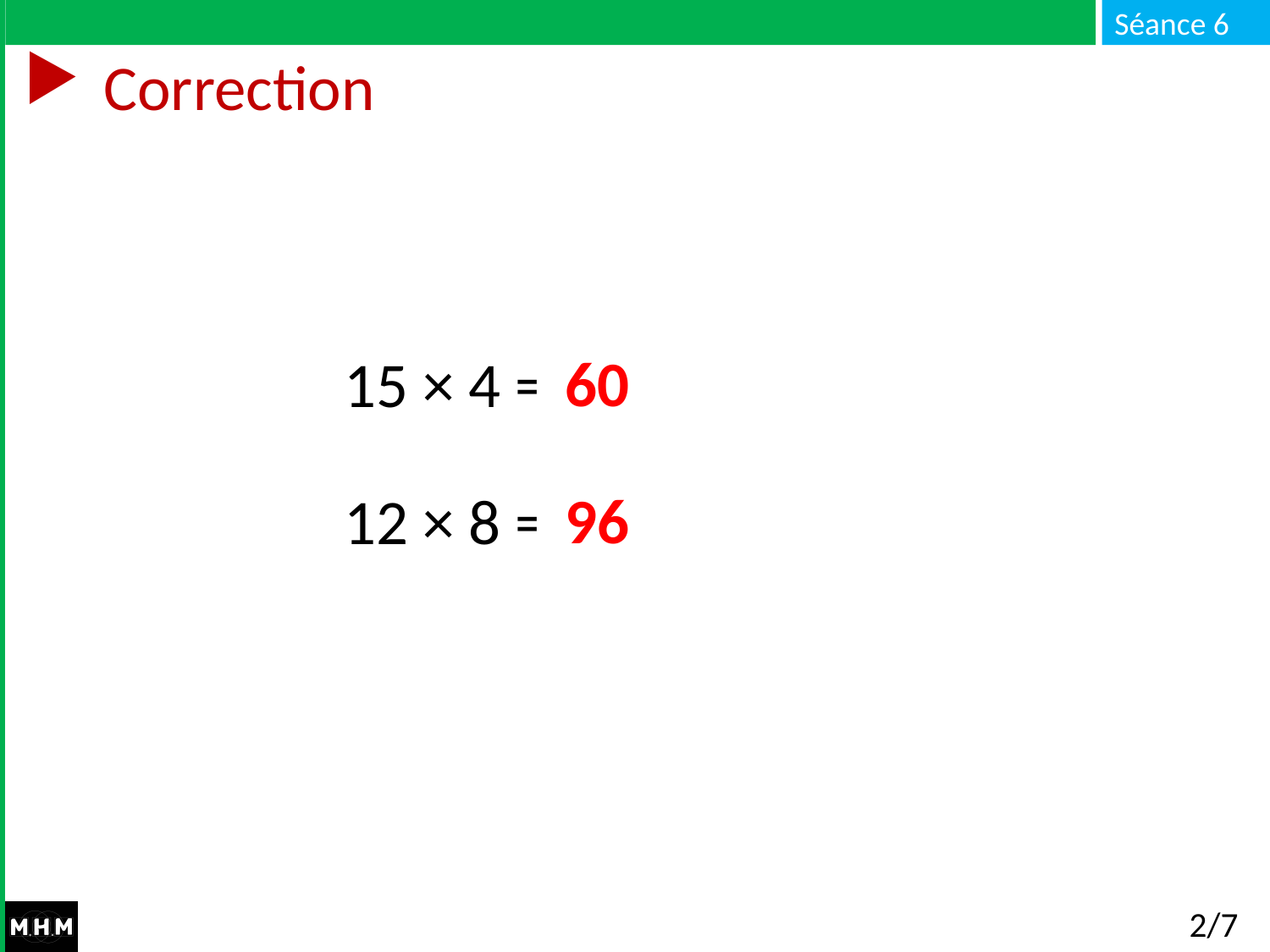

# Correction

15 × 4 = …

12 × 8 = …

60
96
2/7